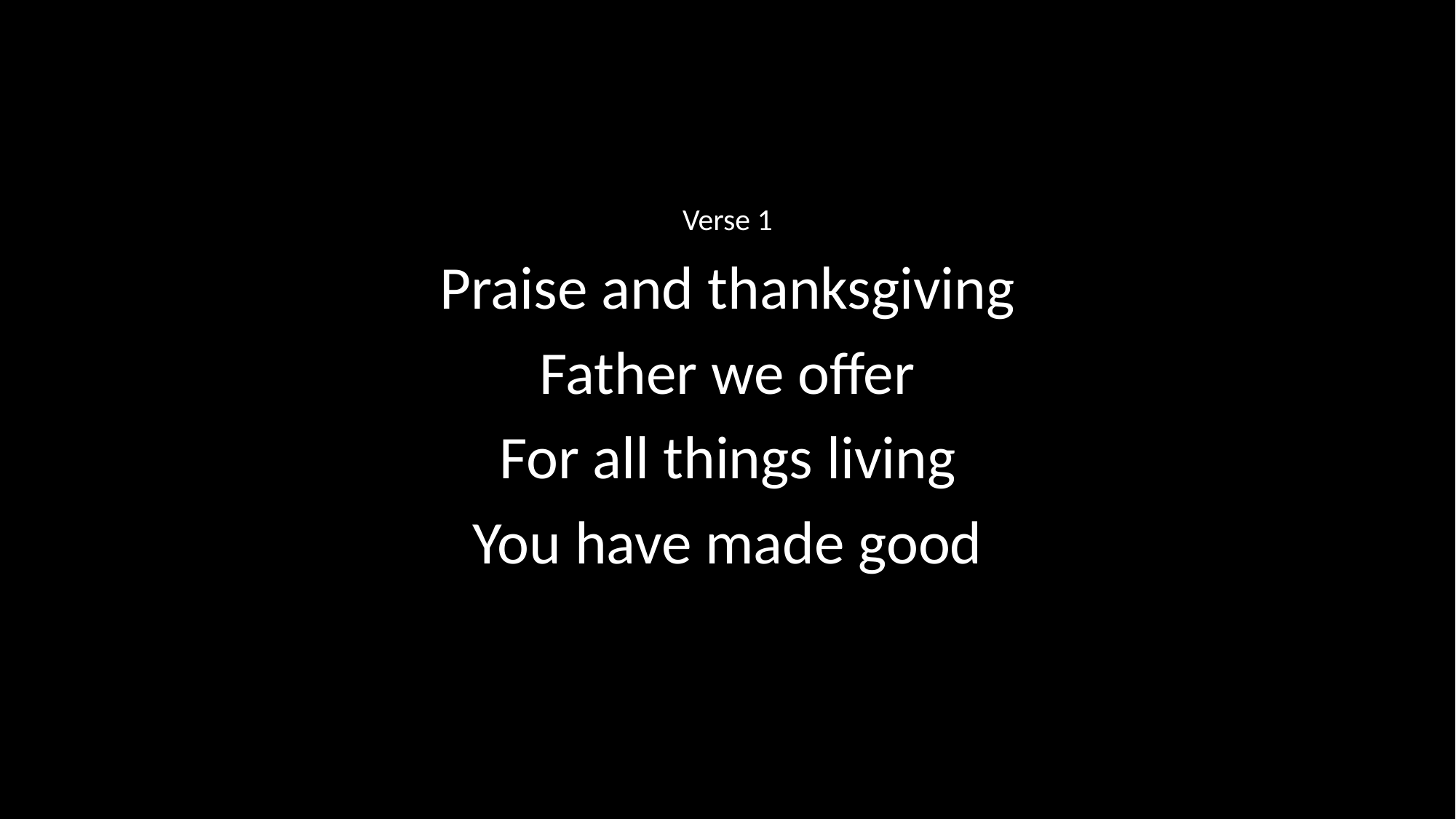

Verse 1
Praise and thanksgiving
Father we offer
For all things living
You have made good